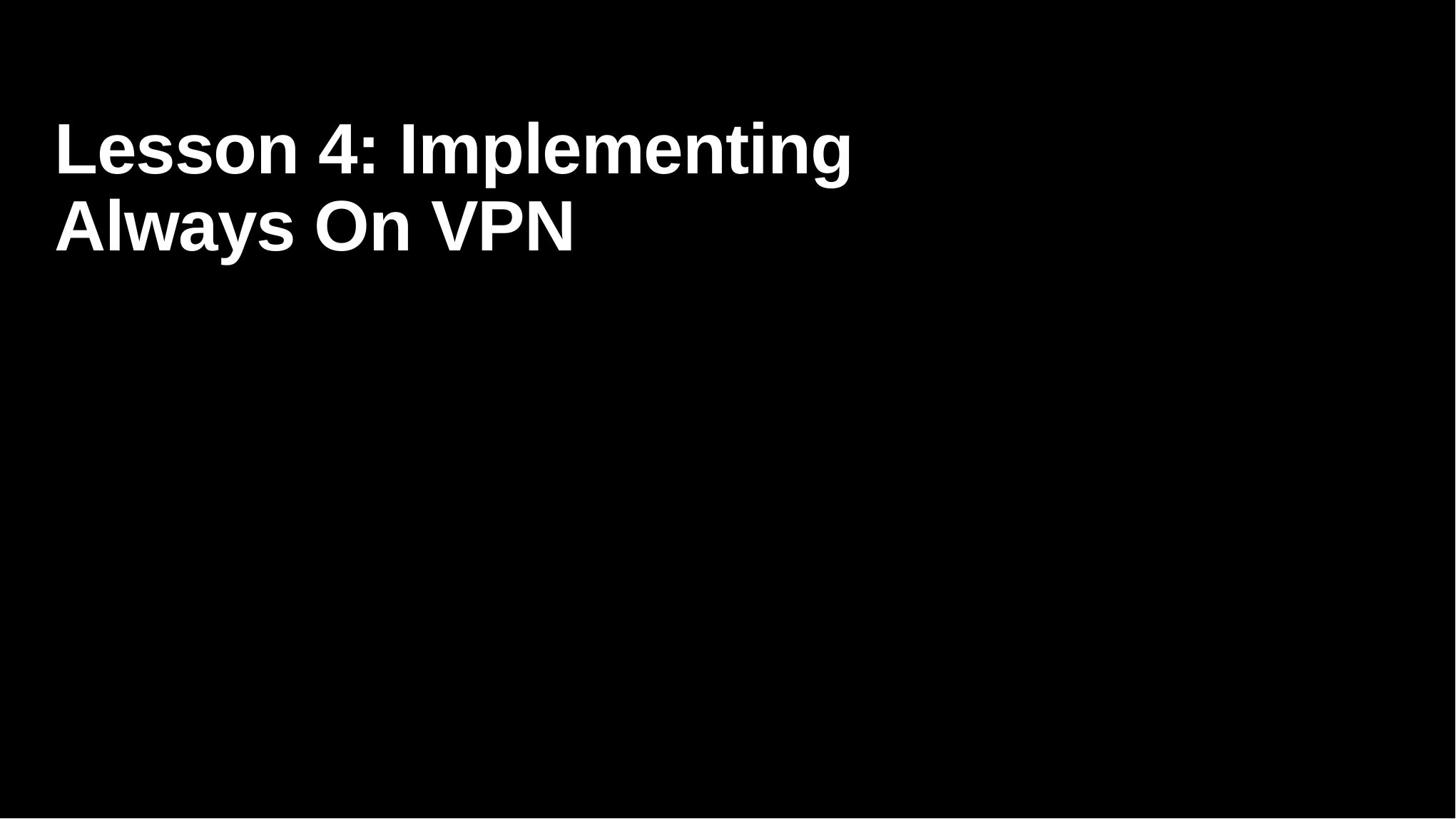

# Lesson 4: Implementing Always On VPN